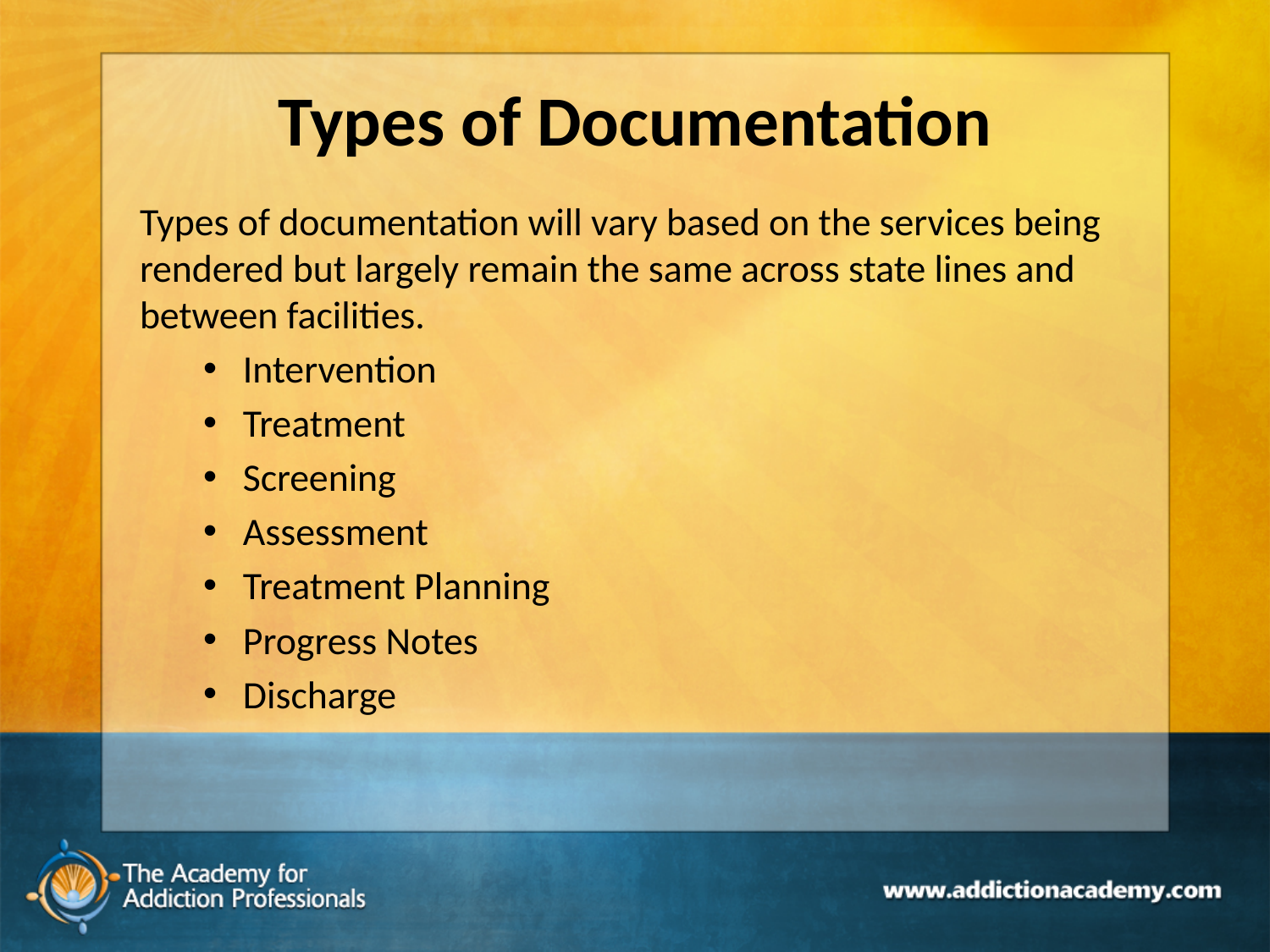

# Types of Documentation
Types of documentation will vary based on the services being rendered but largely remain the same across state lines and between facilities.
Intervention
Treatment
Screening
Assessment
Treatment Planning
Progress Notes
Discharge